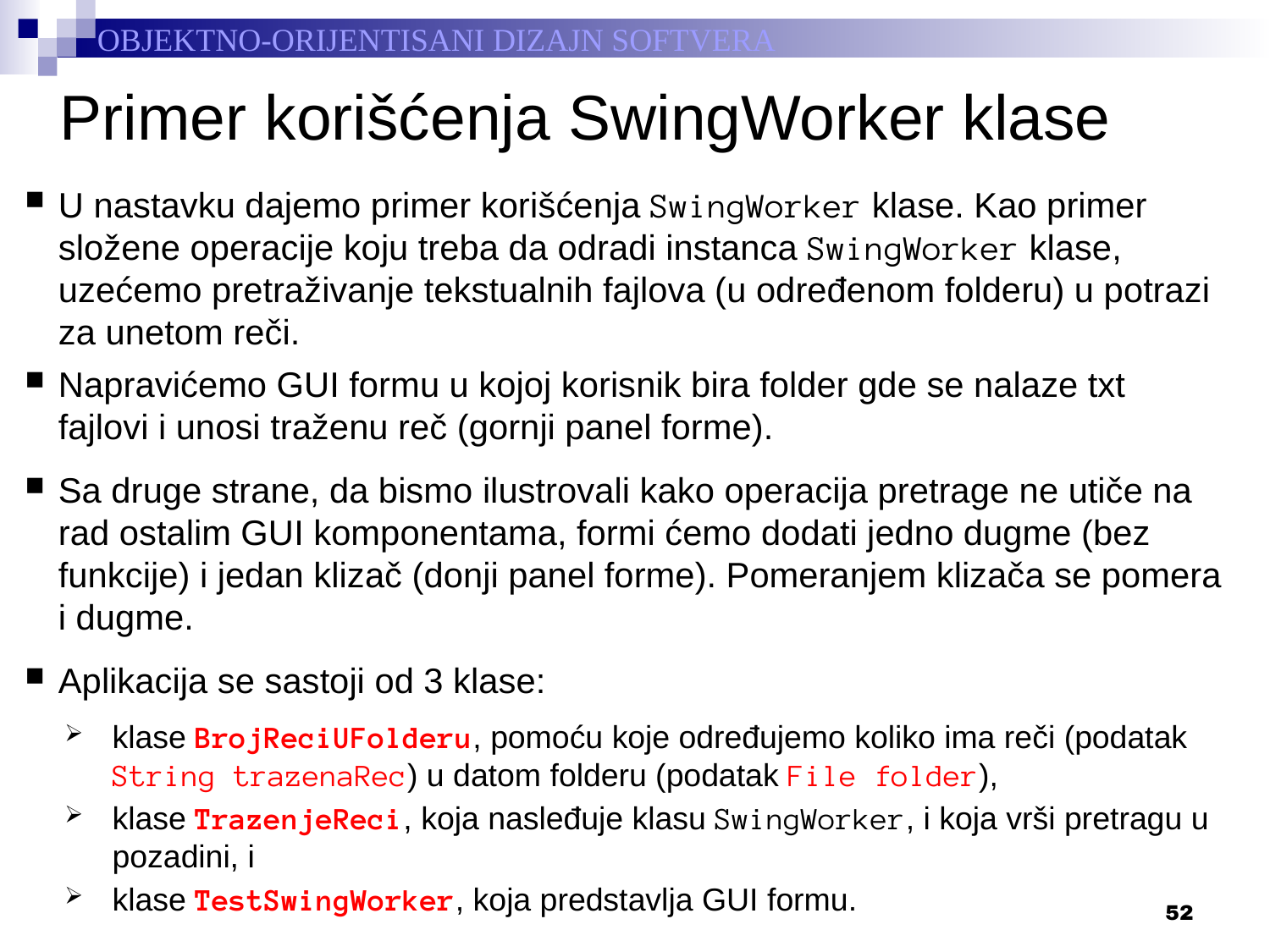

# Primer korišćenja SwingWorker klase
U nastavku dajemo primer korišćenja SwingWorker klase. Kao primer složene operacije koju treba da odradi instanca SwingWorker klase, uzećemo pretraživanje tekstualnih fajlova (u određenom folderu) u potrazi za unetom reči.
Napravićemo GUI formu u kojoj korisnik bira folder gde se nalaze txt fajlovi i unosi traženu reč (gornji panel forme).
Sa druge strane, da bismo ilustrovali kako operacija pretrage ne utiče na rad ostalim GUI komponentama, formi ćemo dodati jedno dugme (bez funkcije) i jedan klizač (donji panel forme). Pomeranjem klizača se pomera i dugme.
Aplikacija se sastoji od 3 klase:
klase BrojReciUFolderu, pomoću koje određujemo koliko ima reči (podatak String trazenaRec) u datom folderu (podatak File folder),
klase TrazenjeReci, koja nasleđuje klasu SwingWorker, i koja vrši pretragu u pozadini, i
klase TestSwingWorker, koja predstavlja GUI formu.
52